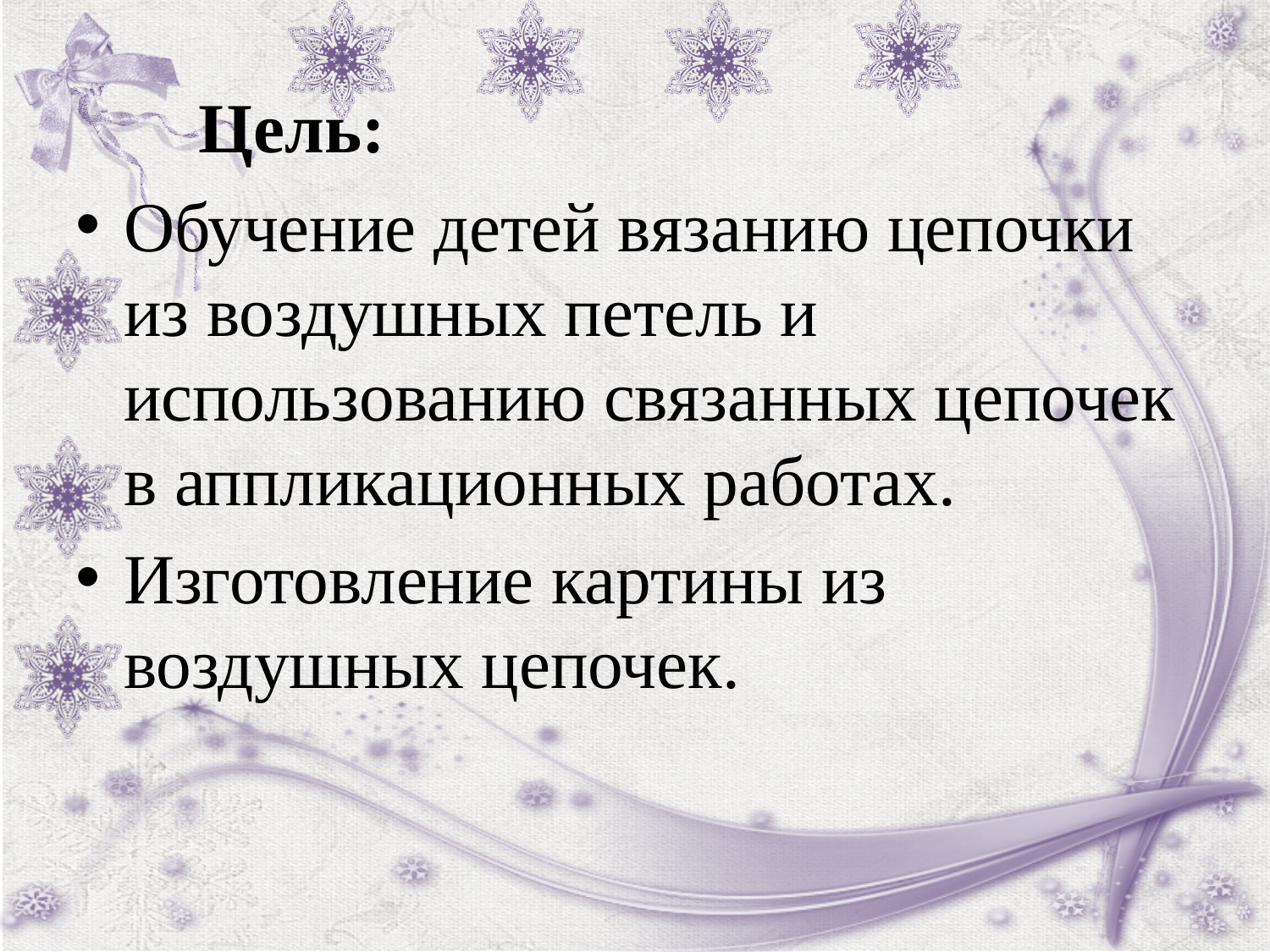

Цель:
Обучение детей вязанию цепочки из воздушных петель и использованию связанных цепочек в аппликационных работах.
Изготовление картины из воздушных цепочек.